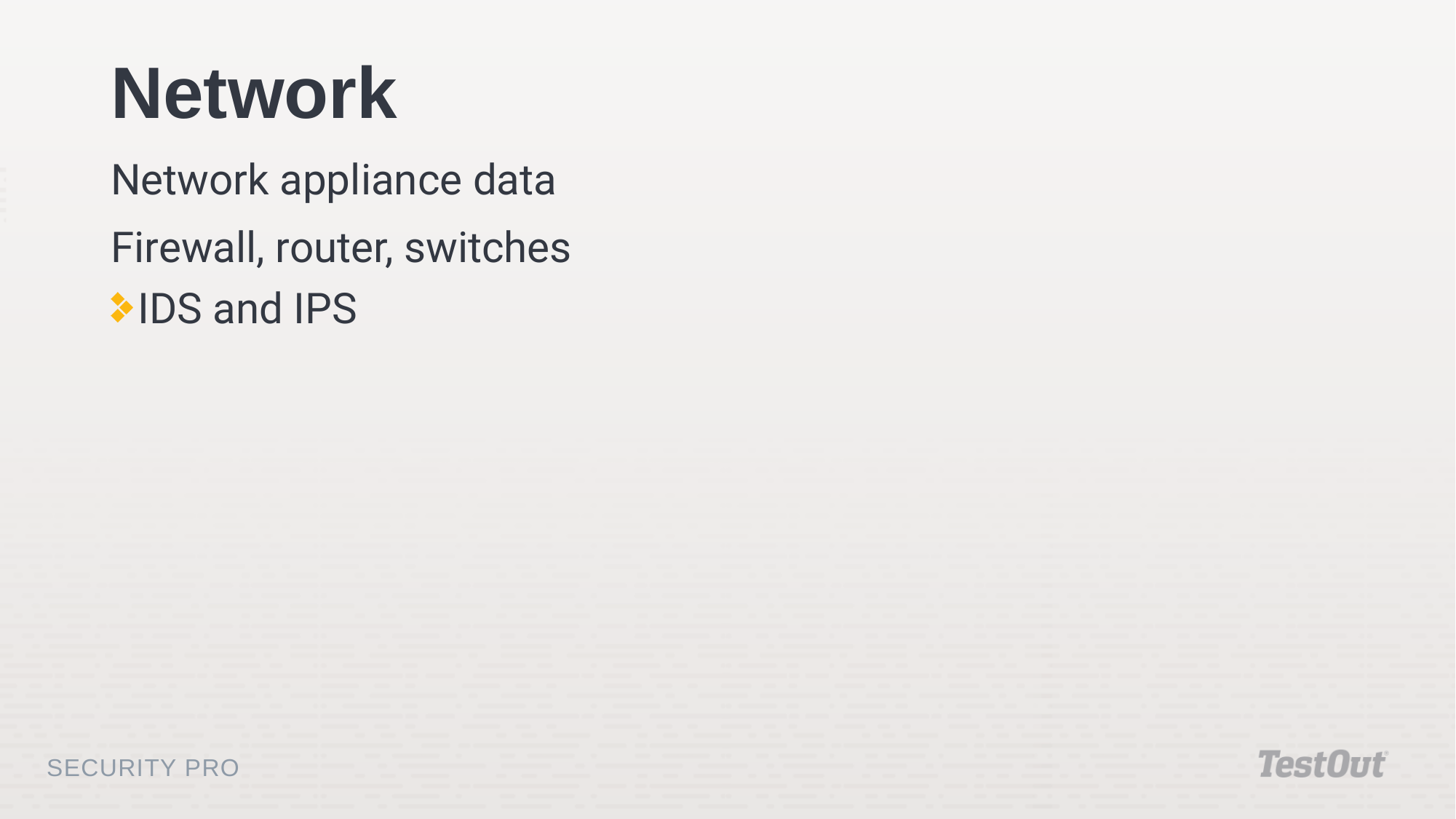

# Network
Network appliance data
Firewall, router, switches
IDS and IPS
Security Pro